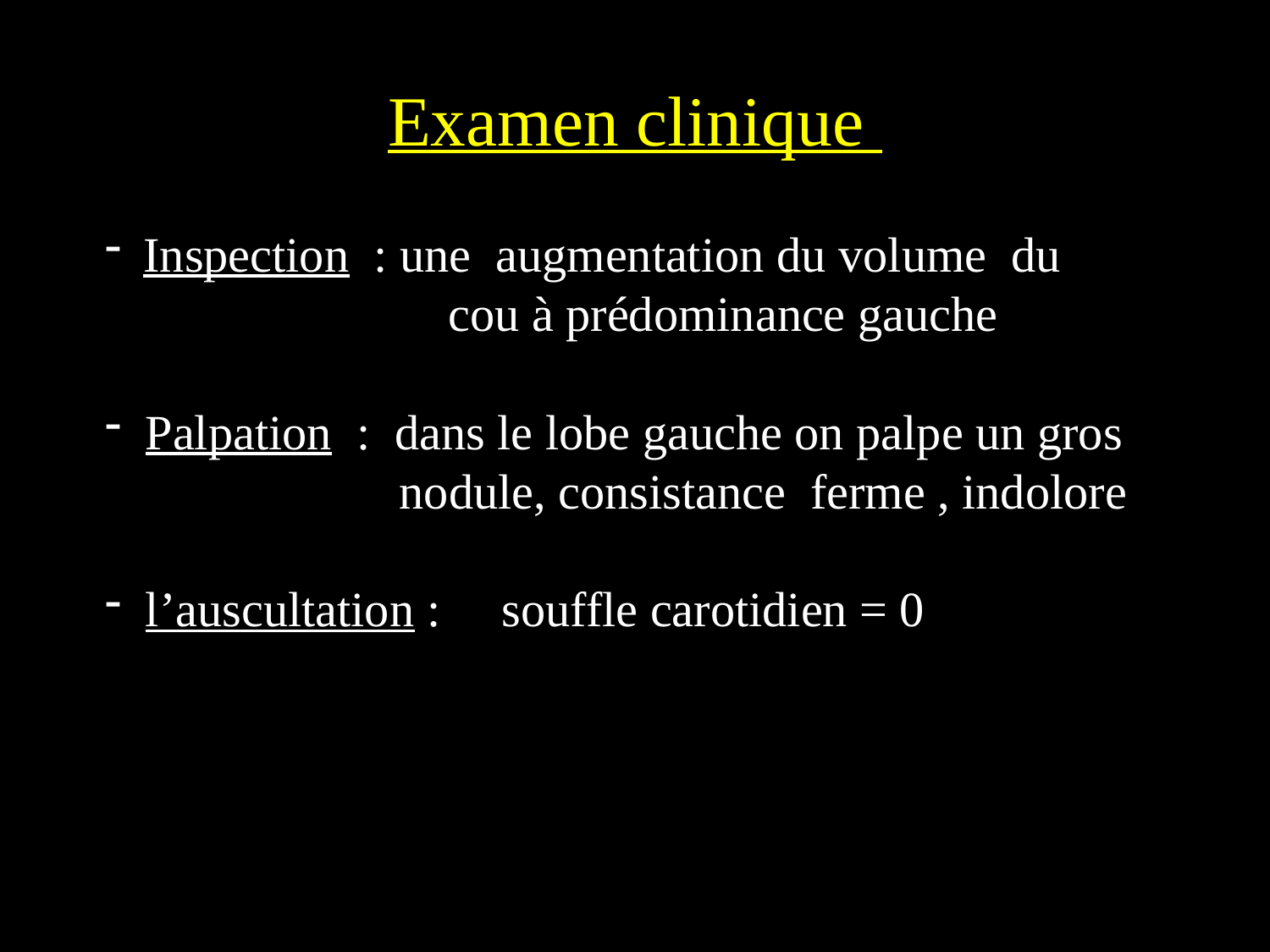

# Examen clinique
  Inspection  : une  augmentation du volume  du
                            cou à prédominance gauche

  Palpation  :  dans le lobe gauche on palpe un gros
                        nodule, consistance  ferme , indolore

  l’auscultation :     souffle carotidien = 0